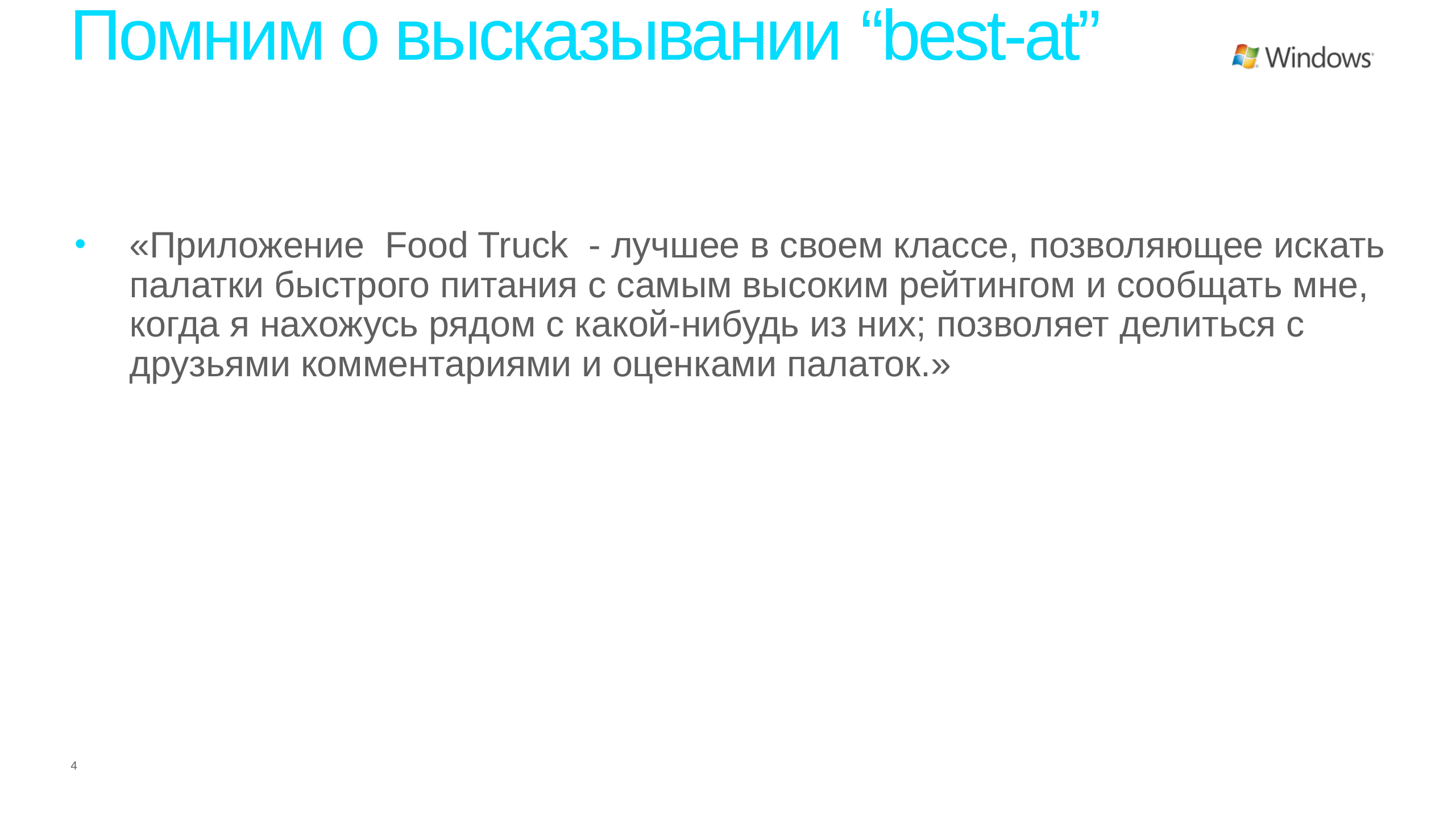

# Помним о высказывании “best-at”

«Приложение  Food Truck  - лучшее в своем классе, позволяющее искать палатки быстрого питания с самым высоким рейтингом и сообщать мне, когда я нахожусь рядом с какой-нибудь из них; позволяет делиться с друзьями комментариями и оценками палаток.»